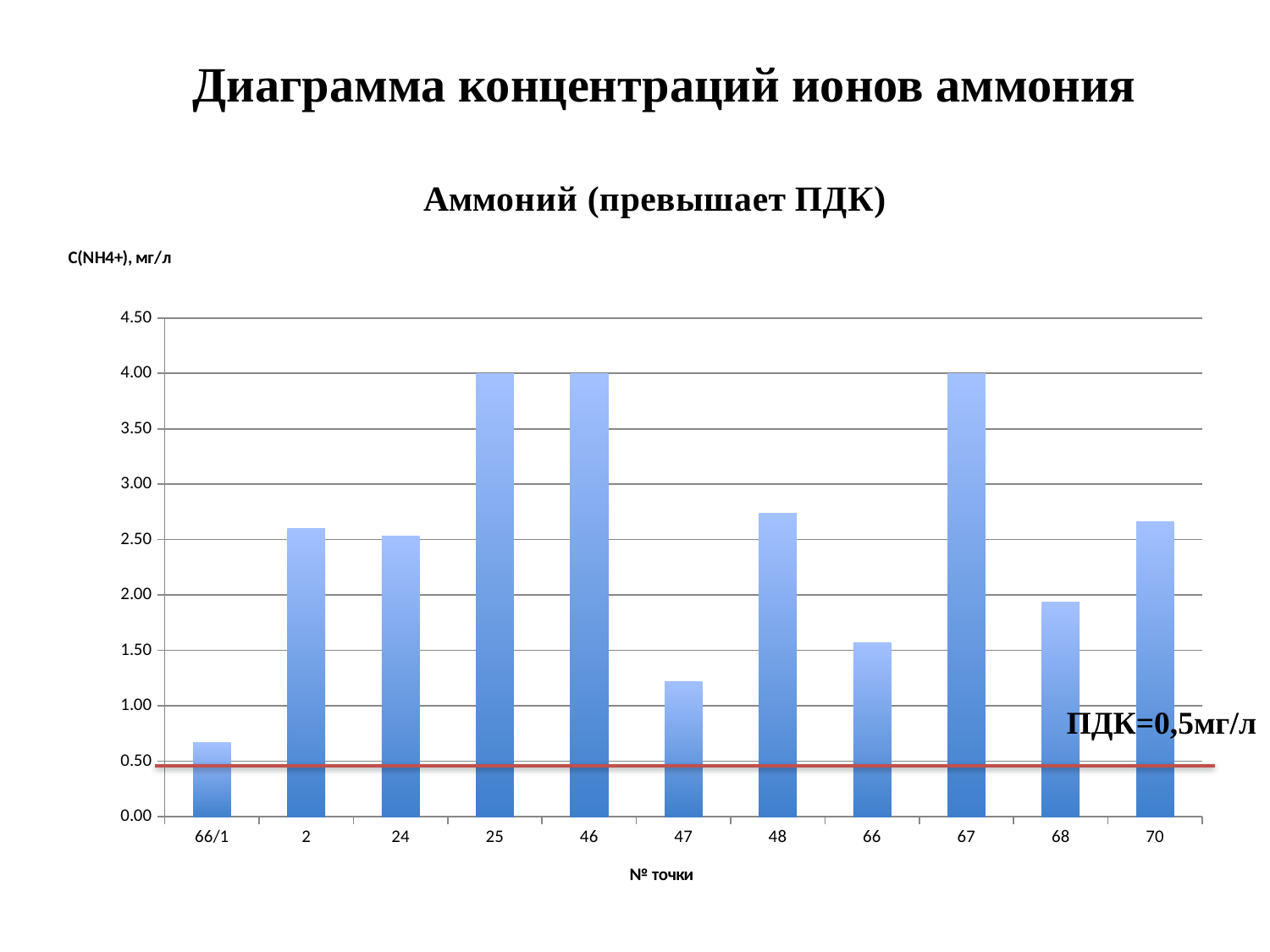

Диаграмма концентраций ионов аммония

### Chart: Аммоний (превышает ПДК)

| Category |  |
|---|---|
| 66/1 | 0.670111 |
| 2 | 2.600304 |
| 24 | 2.529859000000001 |
| 25 | 4.0 |
| 46 | 4.0 |
| 47 | 1.219582 |
| 48 | 2.741194 |
| 66 | 1.571807 |
| 67 | 4.0 |
| 68 | 1.938121 |
| 70 | 2.6637045 |
ПДК=0,5мг/л